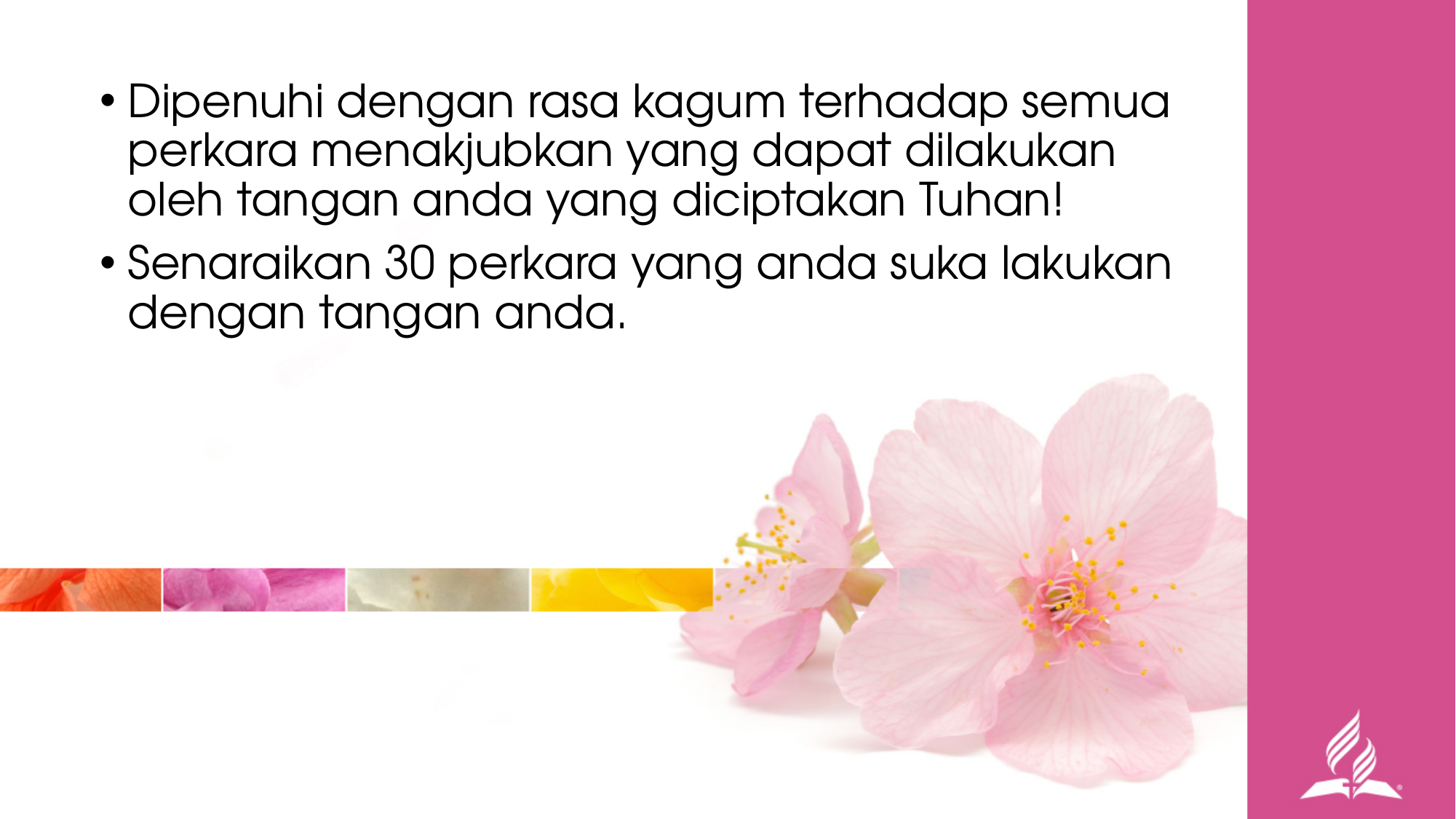

Dipenuhi dengan rasa kagum terhadap semua perkara menakjubkan yang dapat dilakukan oleh tangan anda yang diciptakan Tuhan!
Senaraikan 30 perkara yang anda suka lakukan dengan tangan anda.